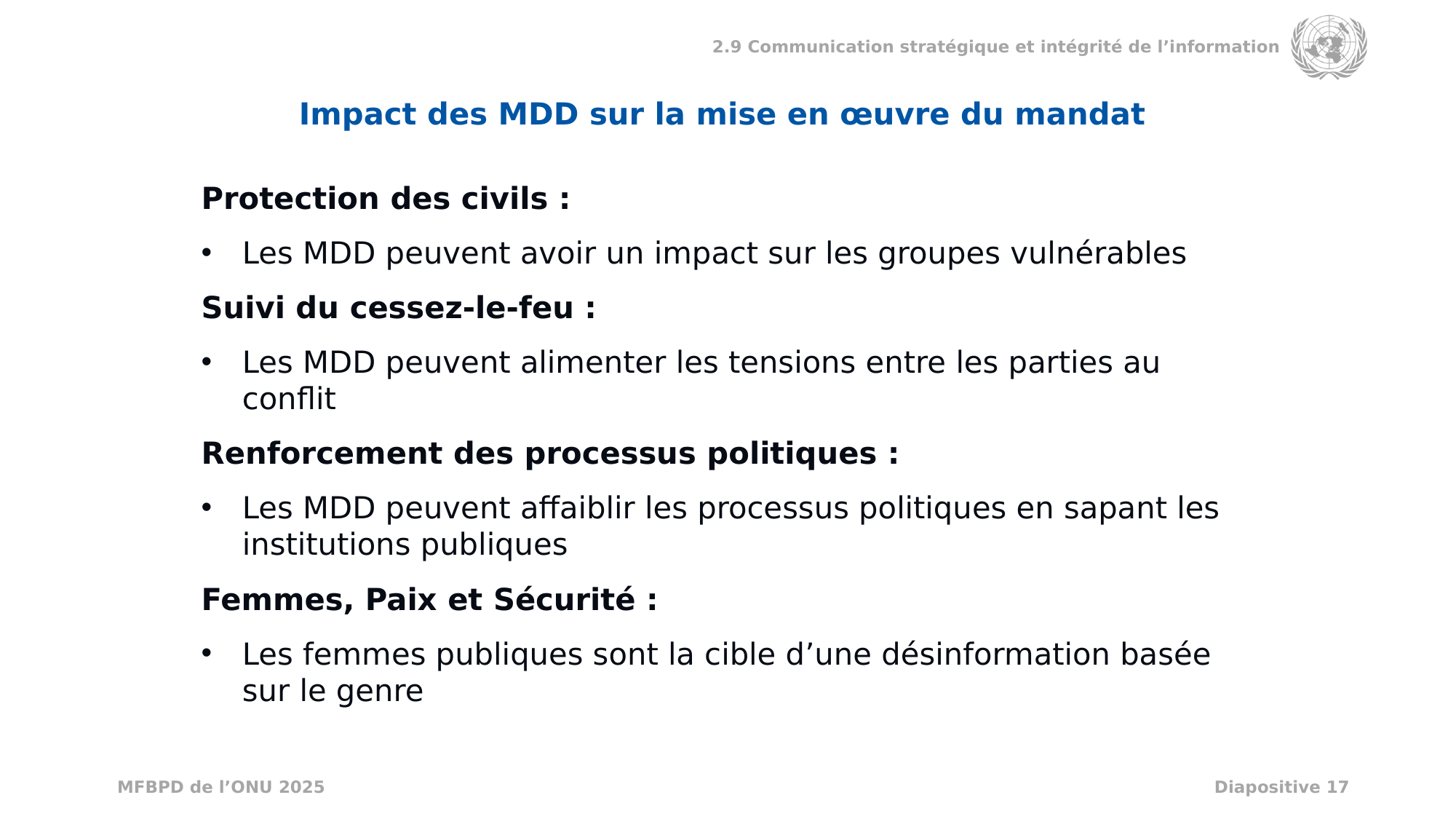

Impact des MDD sur la mise en œuvre du mandat
Protection des civils :
Les MDD peuvent avoir un impact sur les groupes vulnérables
Suivi du cessez-le-feu :
Les MDD peuvent alimenter les tensions entre les parties au conflit
Renforcement des processus politiques :
Les MDD peuvent affaiblir les processus politiques en sapant les institutions publiques
Femmes, Paix et Sécurité :
Les femmes publiques sont la cible d’une désinformation basée sur le genre